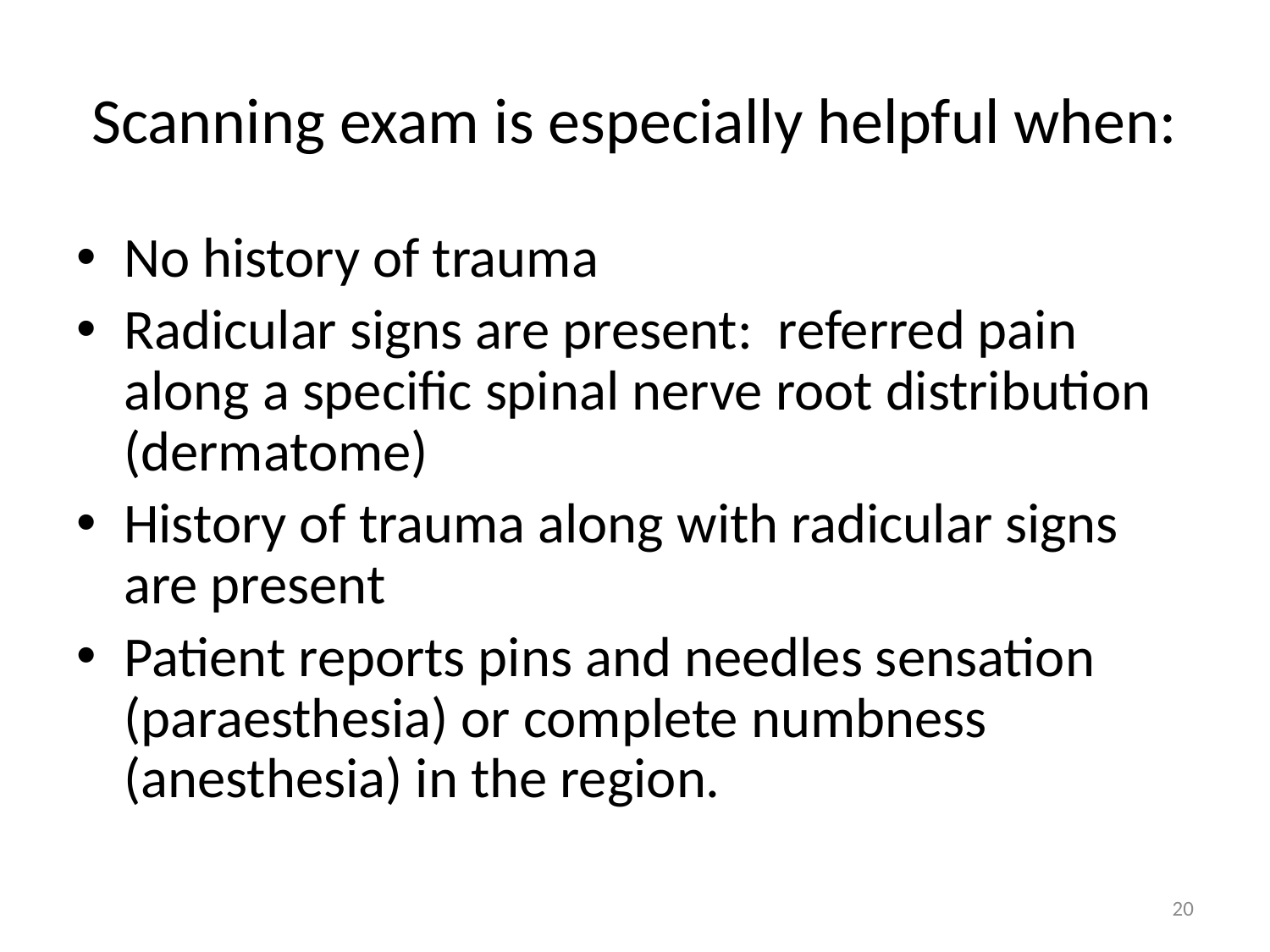

# Scanning exam is especially helpful when:
No history of trauma
Radicular signs are present:  referred pain along a specific spinal nerve root distribution (dermatome)
History of trauma along with radicular signs are present
Patient reports pins and needles sensation (paraesthesia) or complete numbness (anesthesia) in the region.
20